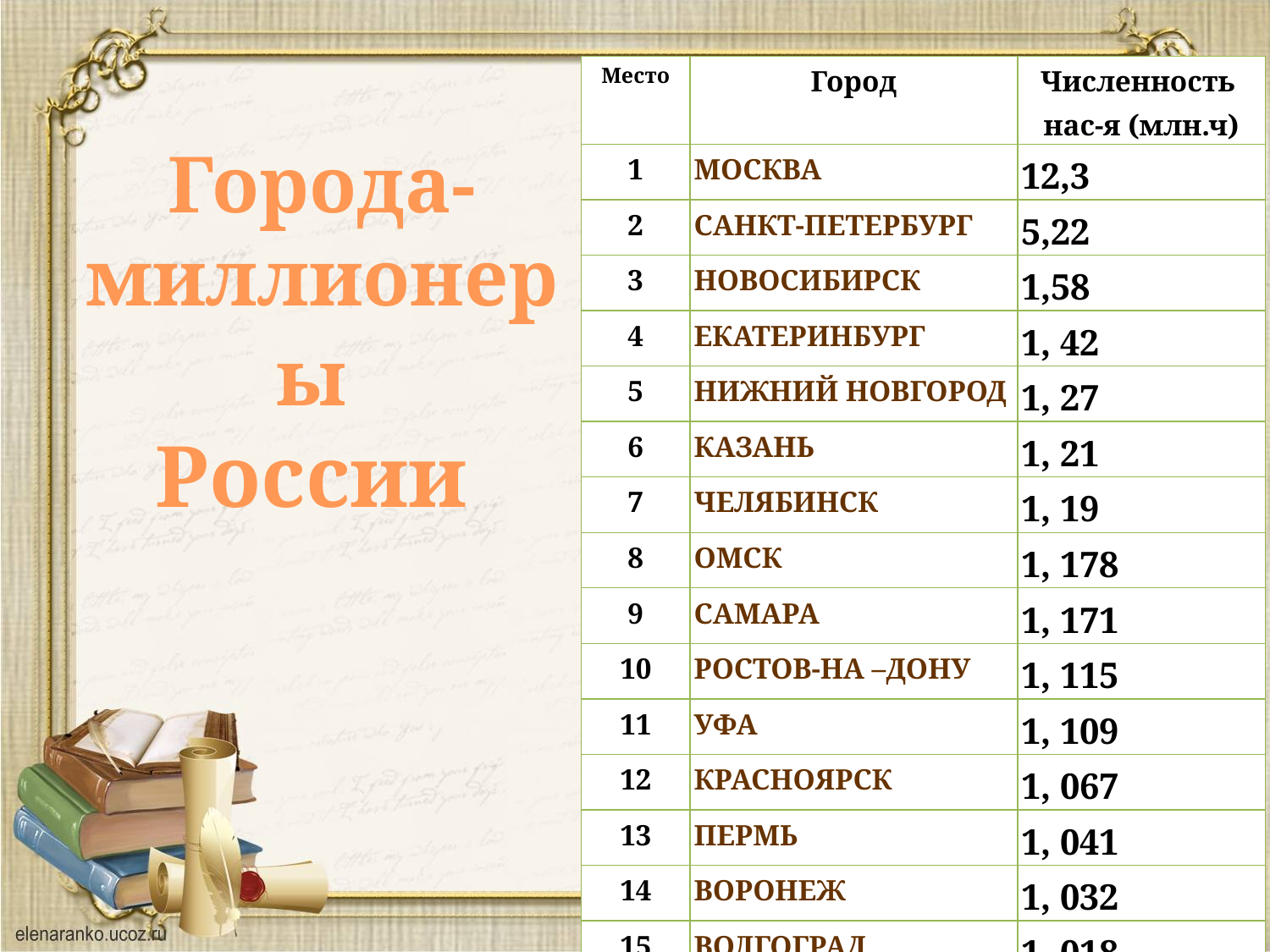

| Место | Город | Численность нас-я (млн.ч) |
| --- | --- | --- |
| 1 | МОСКВА | 12,3 |
| 2 | САНКТ-ПЕТЕРБУРГ | 5,22 |
| 3 | НОВОСИБИРСК | 1,58 |
| 4 | ЕКАТЕРИНБУРГ | 1, 42 |
| 5 | НИЖНИЙ НОВГОРОД | 1, 27 |
| 6 | КАЗАНЬ | 1, 21 |
| 7 | ЧЕЛЯБИНСК | 1, 19 |
| 8 | ОМСК | 1, 178 |
| 9 | САМАРА | 1, 171 |
| 10 | РОСТОВ-НА –ДОНУ | 1, 115 |
| 11 | УФА | 1, 109 |
| 12 | КРАСНОЯРСК | 1, 067 |
| 13 | ПЕРМЬ | 1, 041 |
| 14 | ВОРОНЕЖ | 1, 032 |
| 15 | ВОЛГОГРАД | 1, 018 |
| 16 | КРАСНОДАР | 1,00 |
Города-миллионеры
России
18